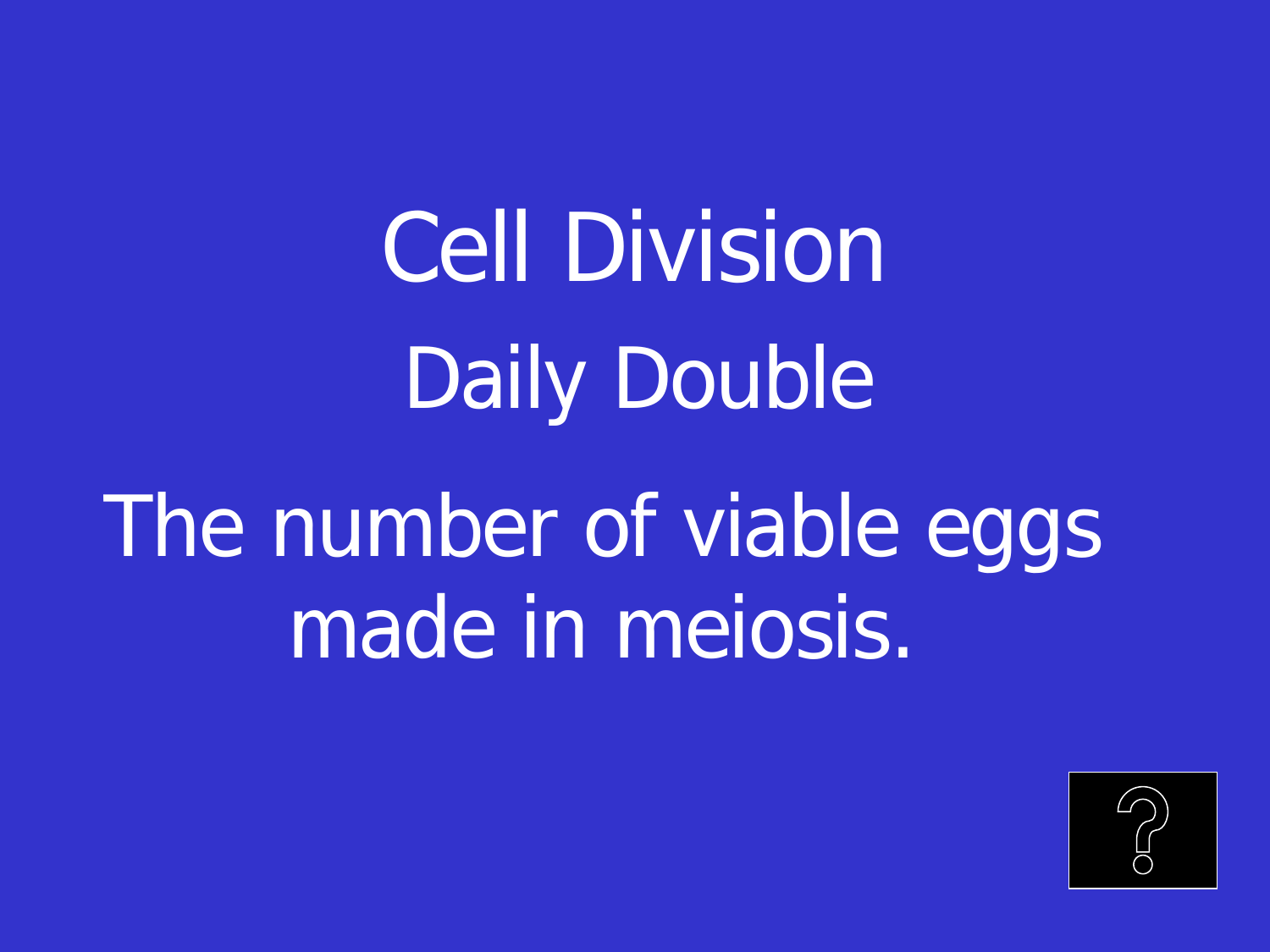

# Cell Division
Daily Double
The number of viable eggs made in meiosis.